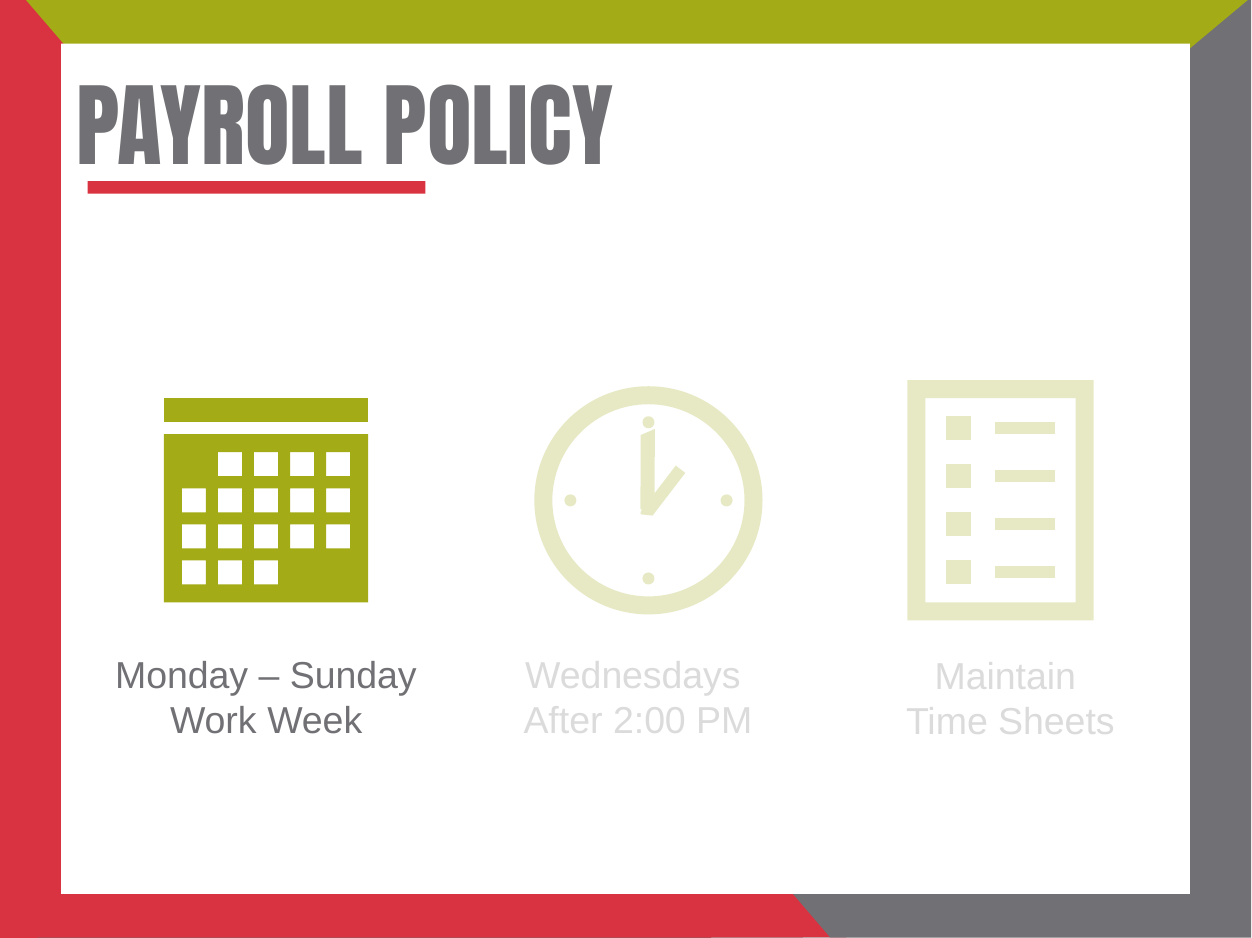

# PAYROLL POLICY

Monday – Sunday
Work Week
Wednesdays
After 2:00 PM
Maintain
Time Sheets